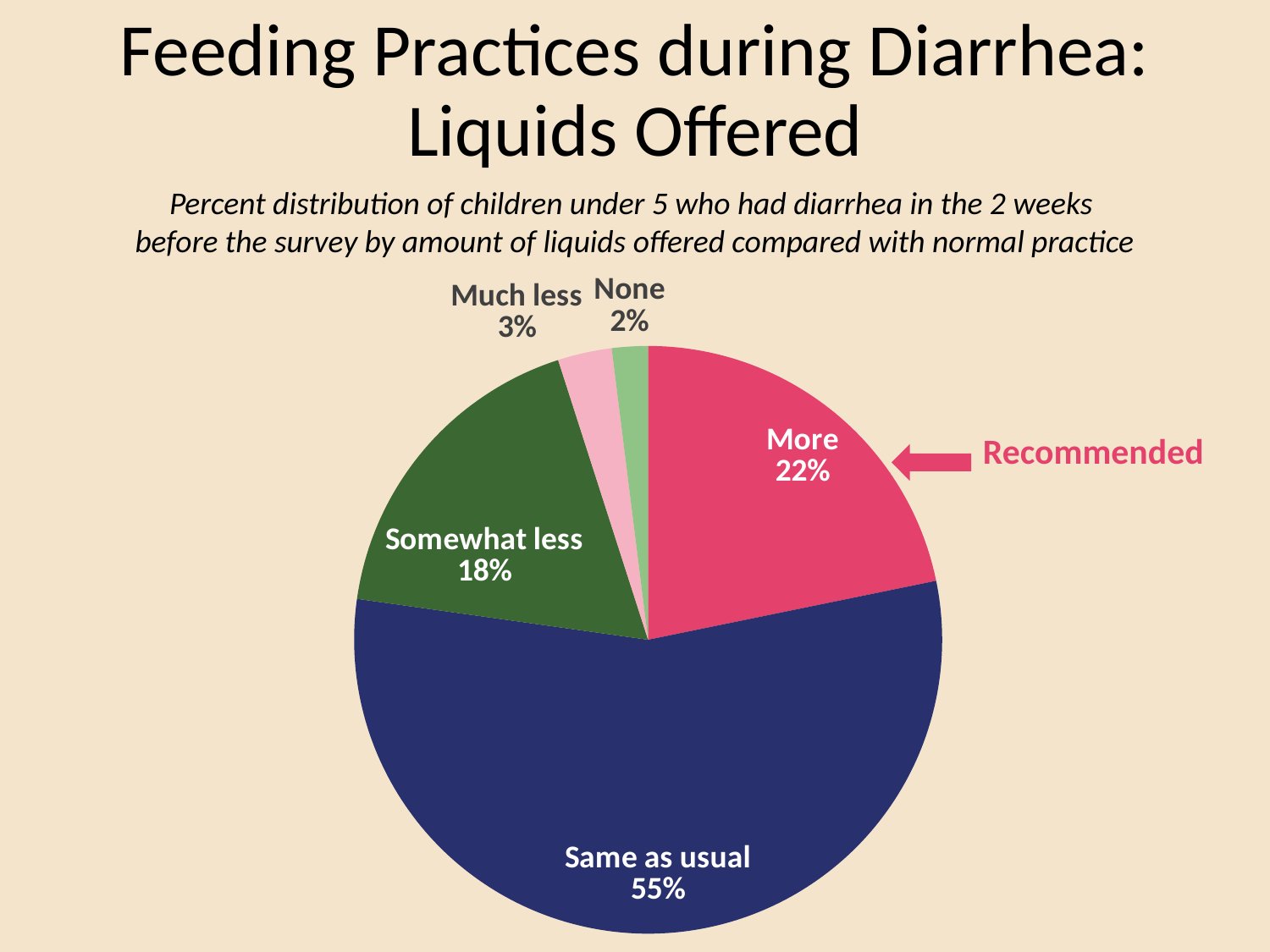

# Feeding Practices during Diarrhea: Liquids Offered
Percent distribution of children under 5 who had diarrhea in the 2 weeks
before the survey by amount of liquids offered compared with normal practice

### Chart

| Category | Sales |
|---|---|
| More | 22.0 |
| Same as usual | 56.0 |
| Somewhat less | 18.0 |
| Much less | 3.0 |
| None | 2.0 |
Recommended